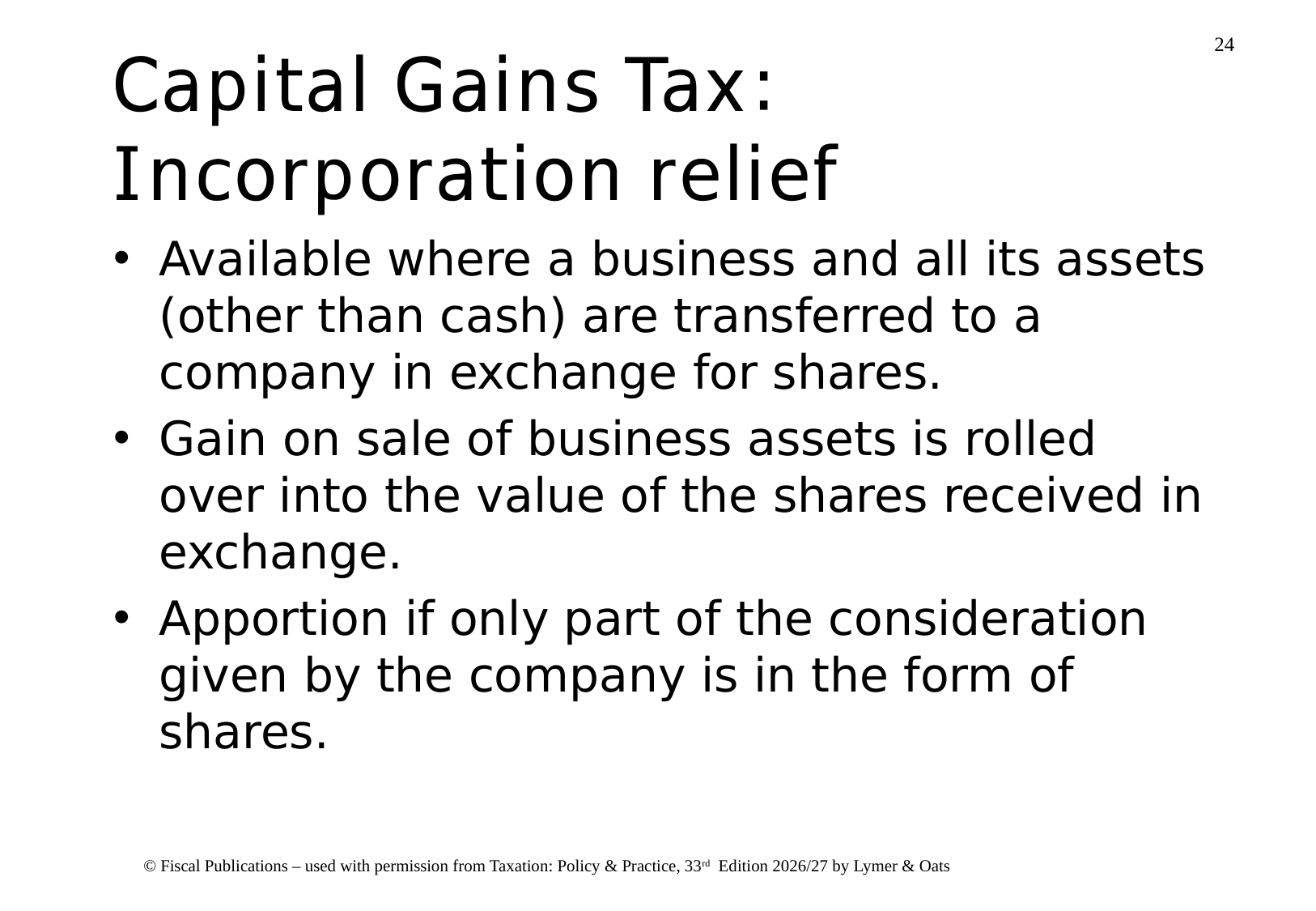

# Capital Gains Tax: Incorporation relief
Available where a business and all its assets (other than cash) are transferred to a company in exchange for shares.
Gain on sale of business assets is rolled over into the value of the shares received in exchange.
Apportion if only part of the consideration given by the company is in the form of shares.